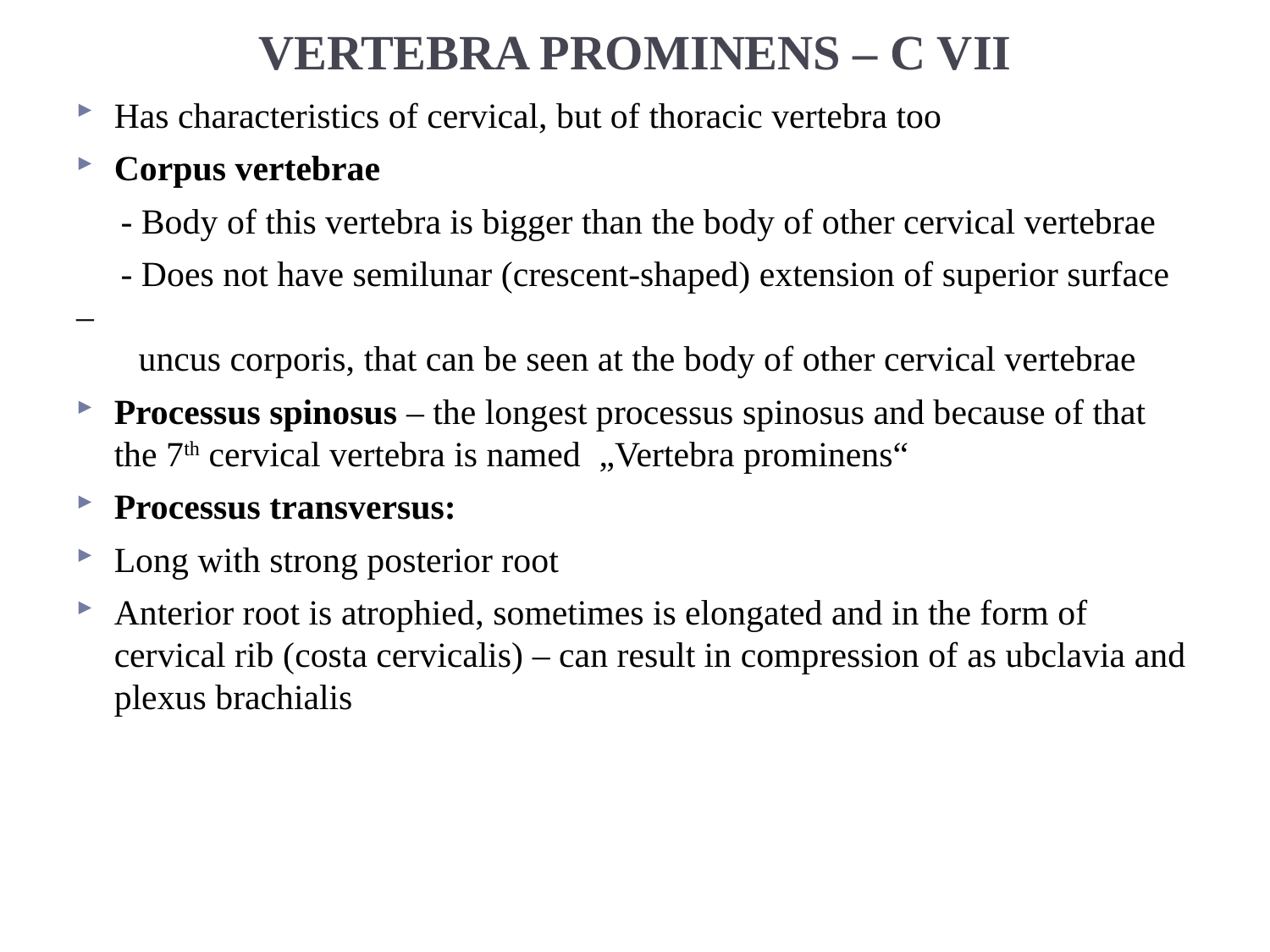

# VERTEBRA PROMINENS – C VII
Has characteristics of cervical, but of thoracic vertebra too
Corpus vertebrae
     - Body of this vertebra is bigger than the body of other cervical vertebrae
     - Does not have semilunar (crescent-shaped) extension of superior surface –
       uncus corporis, that can be seen at the body of other cervical vertebrae
Processus spinosus – the longest processus spinosus and because of that the 7th cervical vertebra is named  „Vertebra prominens“
Processus transversus:
Long with strong posterior root
Anterior root is atrophied, sometimes is elongated and in the form of cervical rib (costa cervicalis) – can result in compression of as ubclavia and plexus brachialis